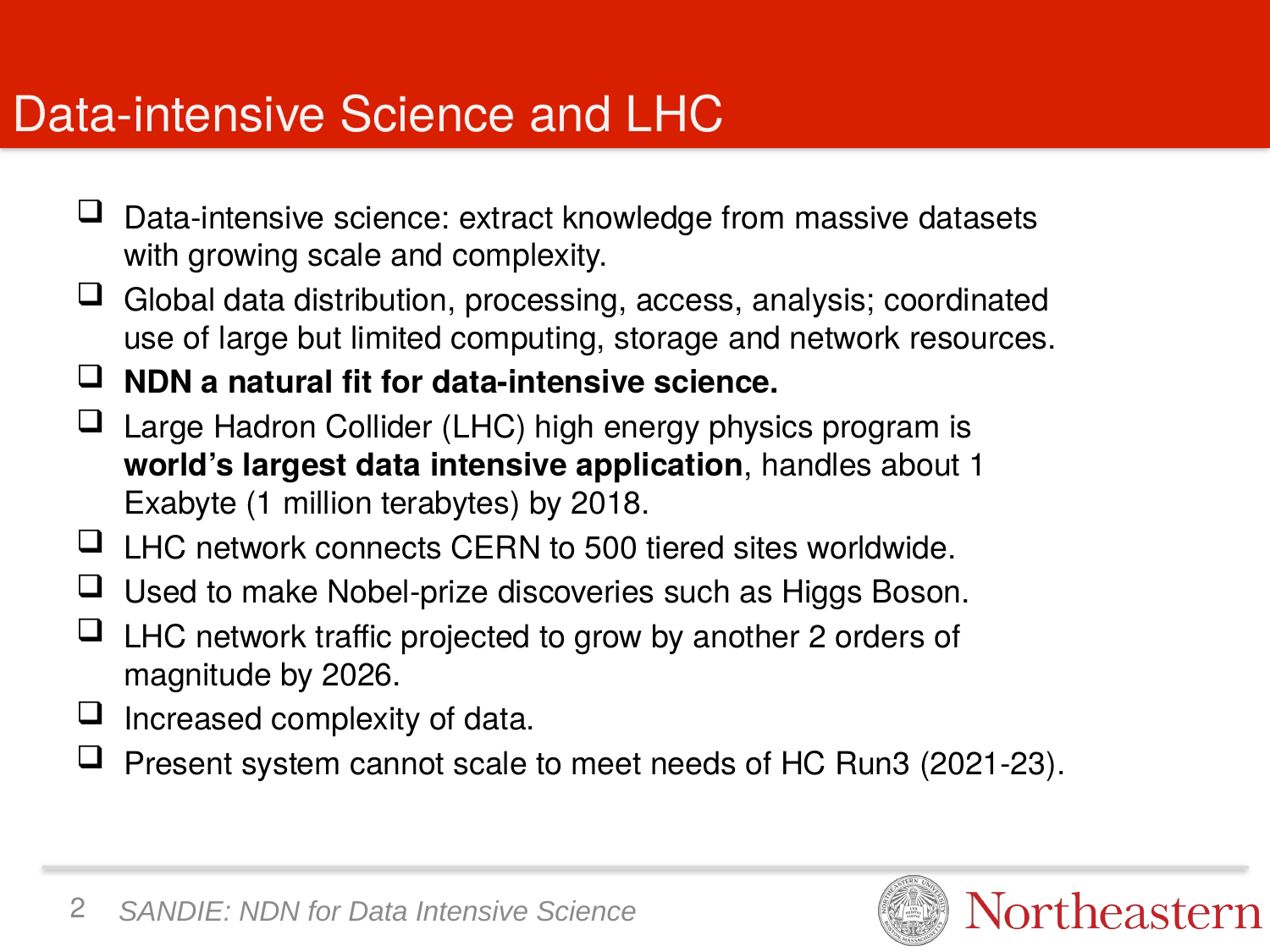

# Data-intensive Science and LHC
Data-intensive science: extract knowledge from massive datasets with growing scale and complexity.
Global data distribution, processing, access, analysis; coordinated use of large but limited computing, storage and network resources.
NDN a natural fit for data-intensive science.
Large Hadron Collider (LHC) high energy physics program is world’s largest data intensive application, handles about 1 Exabyte (1 million terabytes) by 2018.
LHC network connects CERN to 500 tiered sites worldwide.
Used to make Nobel-prize discoveries such as Higgs Boson.
LHC network traffic projected to grow by another 2 orders of magnitude by 2026.
Increased complexity of data.
Present system cannot scale to meet needs of HC Run3 (2021-23).

2
SANDIE: NDN for Data Intensive Science